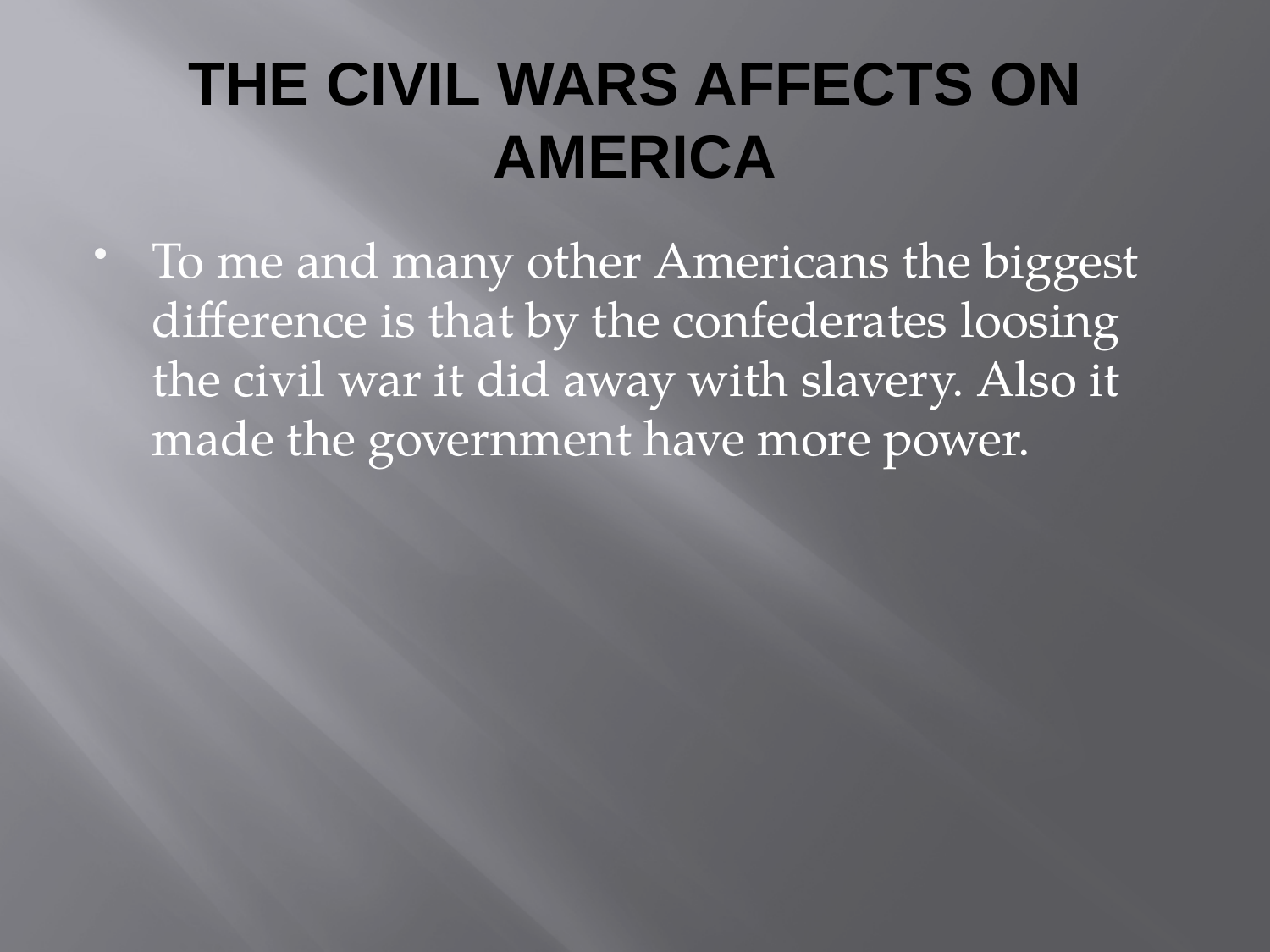

# THE CIVIL WARS AFFECTS ON AMERICA
To me and many other Americans the biggest difference is that by the confederates loosing the civil war it did away with slavery. Also it made the government have more power.